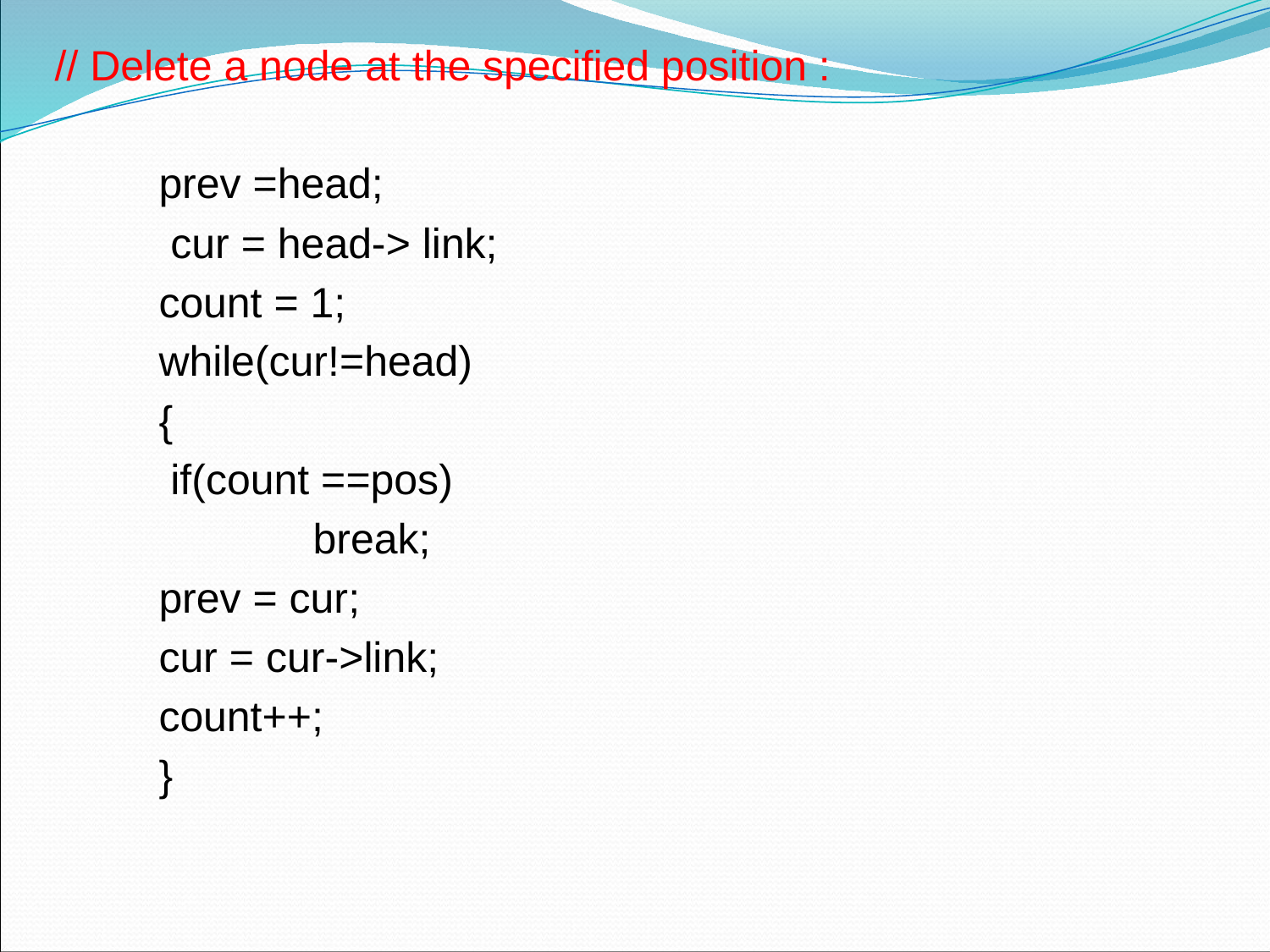

// Delete a node at the specified position :

	prev =head;
	 cur = head-> link;
	count = 1;
	while(cur!=head)
	{
	 if(count ==pos)
	             break;
	prev = cur;
	cur = cur->link;
	count++;
	}
#